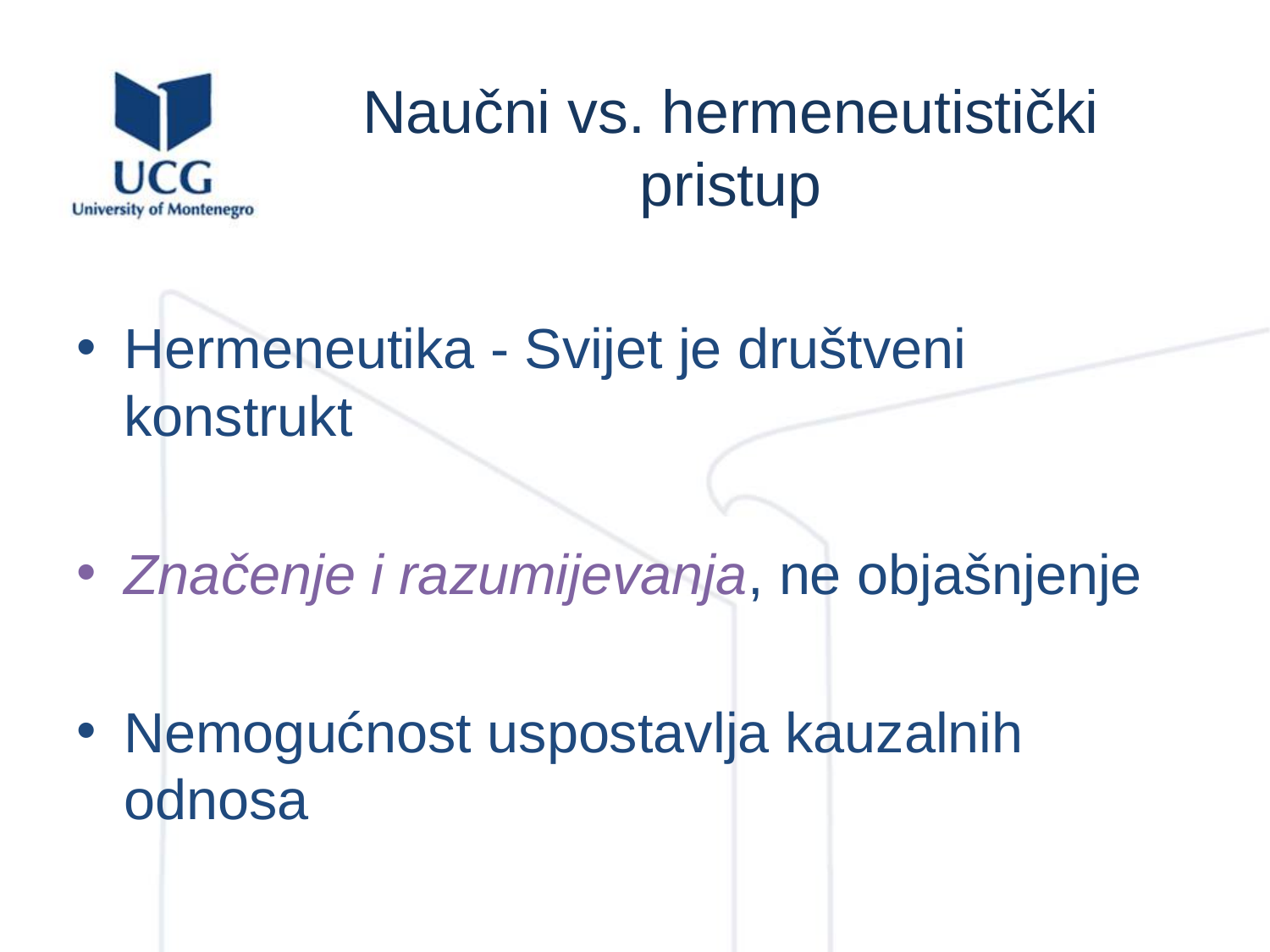

# Naučni vs. hermeneutistički pristup
Hermeneutika - Svijet je društveni konstrukt

Značenje i razumijevanja, ne objašnjenje

Nemogućnost uspostavlja kauzalnih odnosa